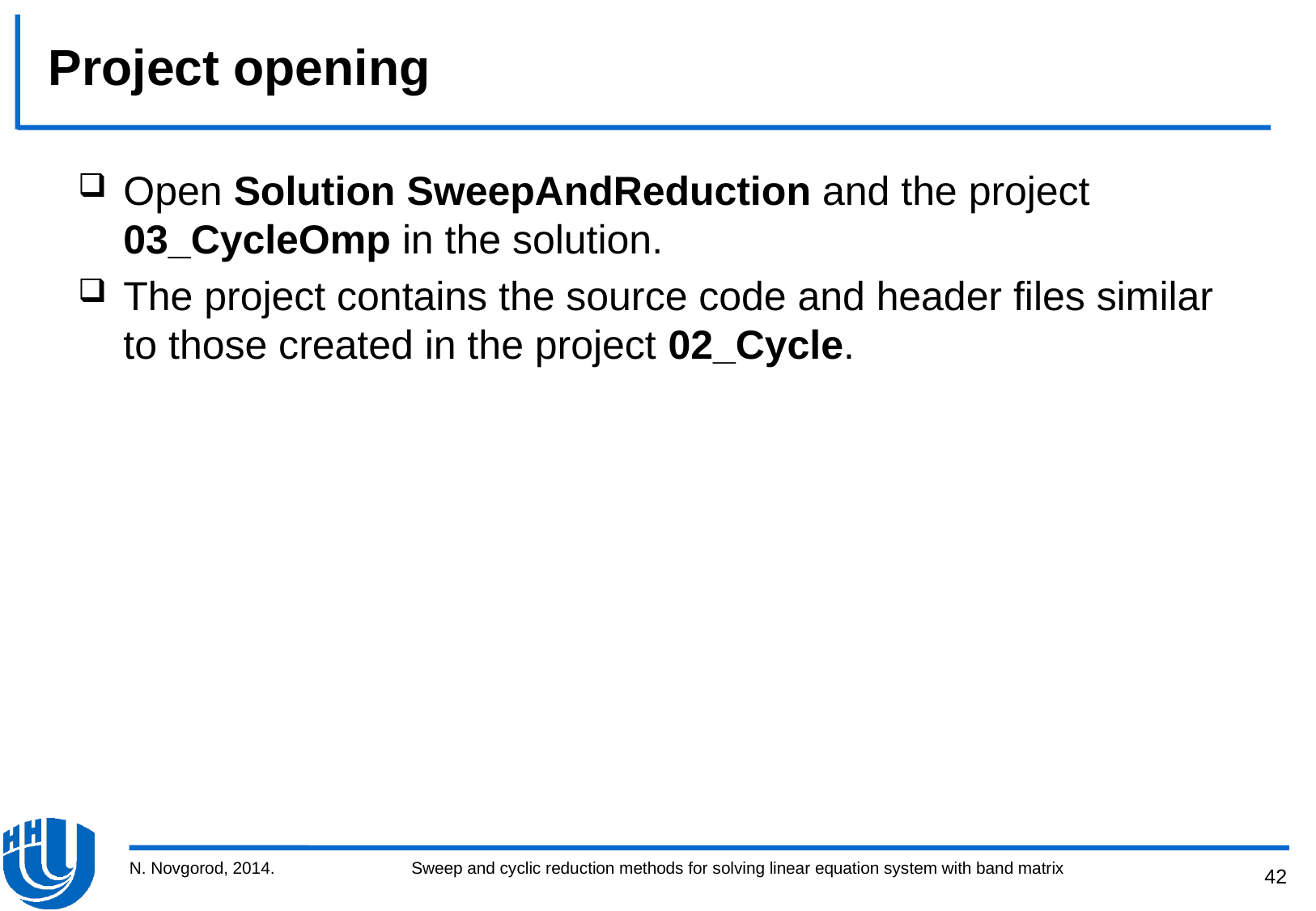

# Project opening
Open Solution SweepAndReduction and the project 03_CycleOmp in the solution.
The project contains the source code and header files similar to those created in the project 02_Cycle.
N. Novgorod, 2014.
Sweep and cyclic reduction methods for solving linear equation system with band matrix